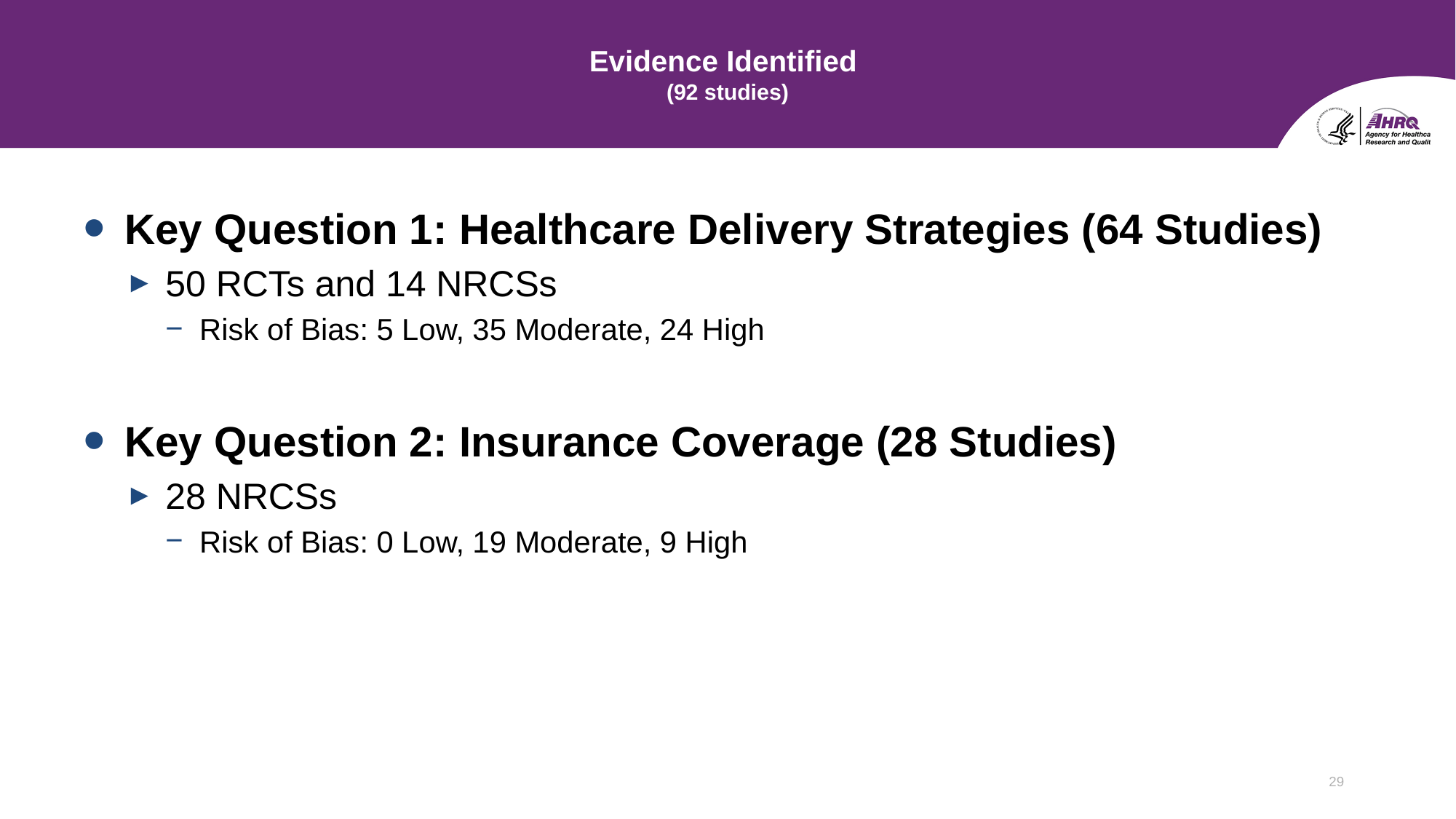

# Evidence Identified (92 studies)
Key Question 1: Healthcare Delivery Strategies (64 Studies)
50 RCTs and 14 NRCSs
Risk of Bias: 5 Low, 35 Moderate, 24 High

Key Question 2: Insurance Coverage (28 Studies)
28 NRCSs
Risk of Bias: 0 Low, 19 Moderate, 9 High

29